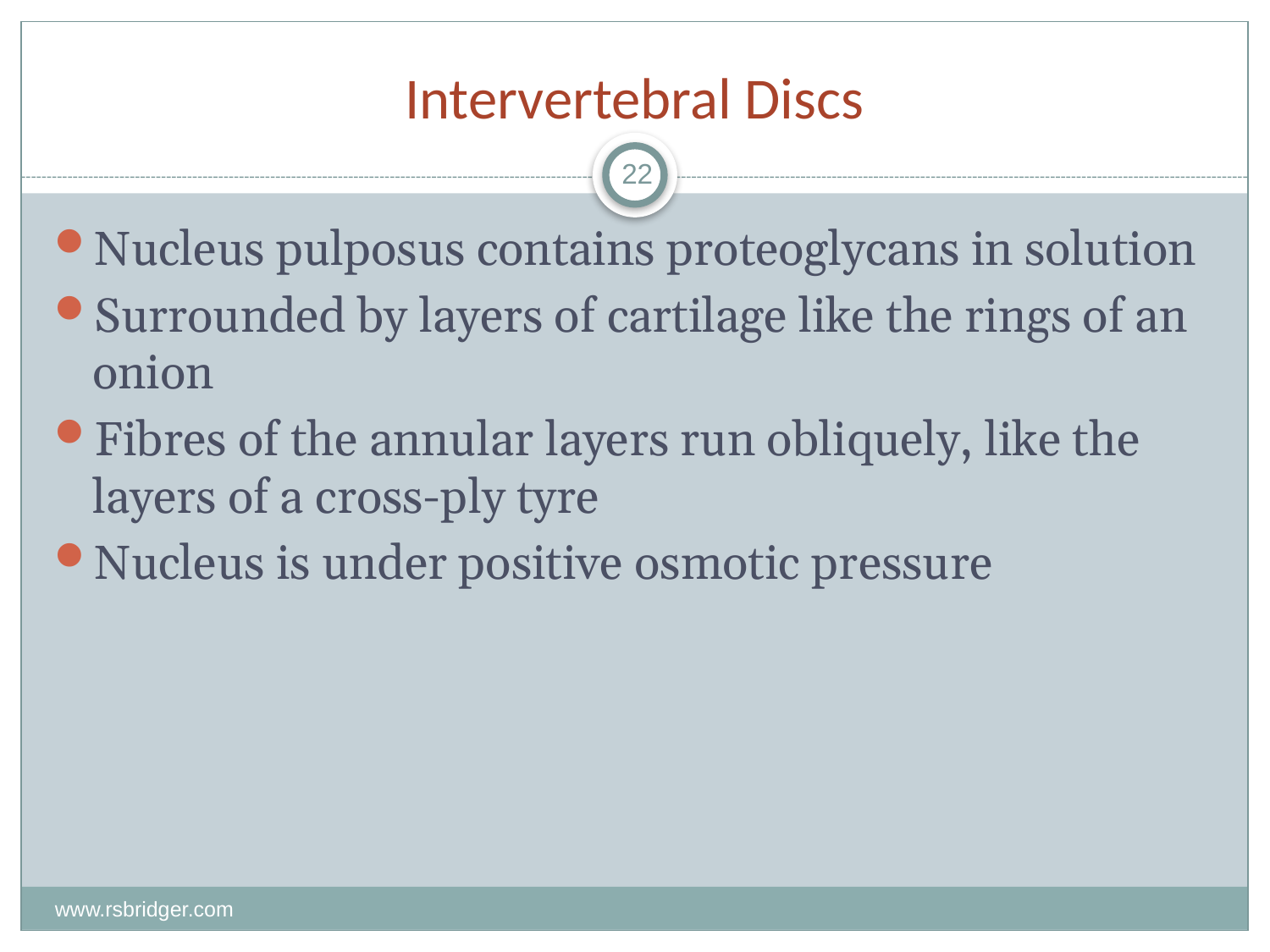

# Intervertebral Discs
22
Nucleus pulposus contains proteoglycans in solution
Surrounded by layers of cartilage like the rings of an onion
Fibres of the annular layers run obliquely, like the layers of a cross-ply tyre
Nucleus is under positive osmotic pressure

www.rsbridger.com